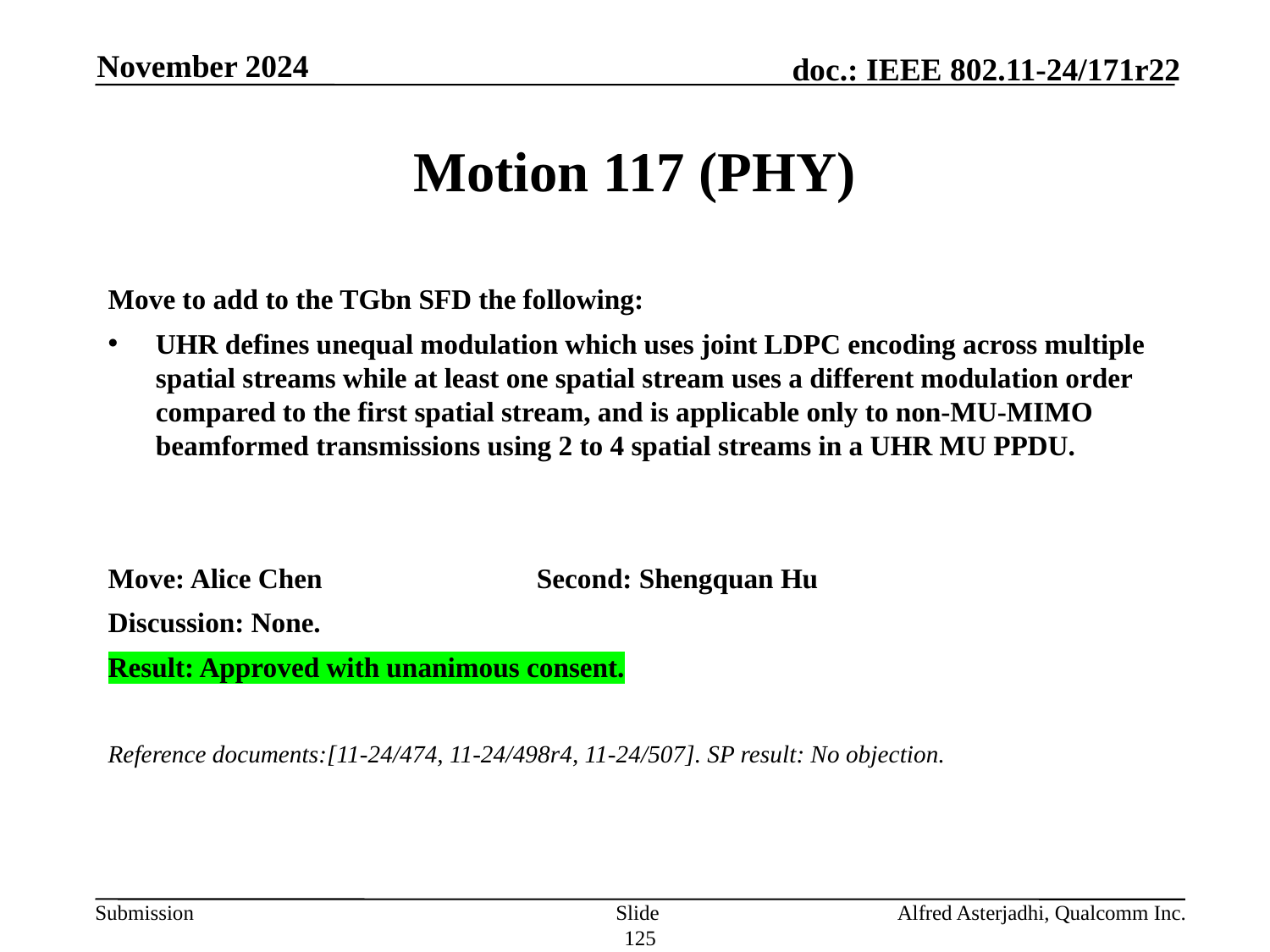

November 2024
# Motion 117 (PHY)
Move to add to the TGbn SFD the following:
UHR defines unequal modulation which uses joint LDPC encoding across multiple spatial streams while at least one spatial stream uses a different modulation order compared to the first spatial stream, and is applicable only to non-MU-MIMO beamformed transmissions using 2 to 4 spatial streams in a UHR MU PPDU.

Move: Alice Chen		Second: Shengquan Hu
Discussion: None.
Result: Approved with unanimous consent.

Reference documents:[11-24/474, 11-24/498r4, 11-24/507]. SP result: No objection.

Slide 125
Alfred Asterjadhi, Qualcomm Inc.